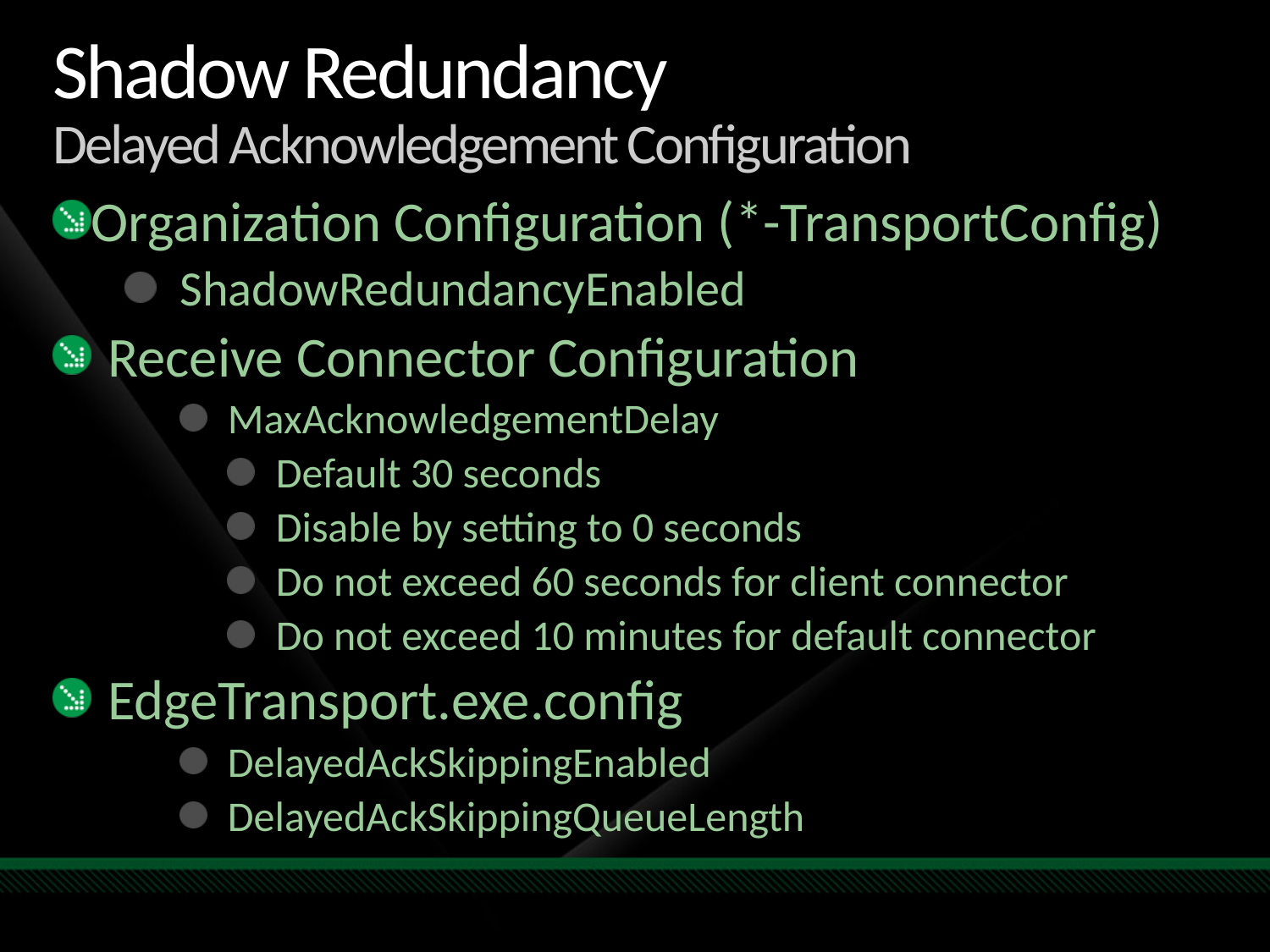

# Shadow Redundancy Delayed Acknowledgement Configuration
Organization Configuration (*-TransportConfig)
ShadowRedundancyEnabled
Receive Connector Configuration
MaxAcknowledgementDelay
Default 30 seconds
Disable by setting to 0 seconds
Do not exceed 60 seconds for client connector
Do not exceed 10 minutes for default connector
EdgeTransport.exe.config
DelayedAckSkippingEnabled
DelayedAckSkippingQueueLength